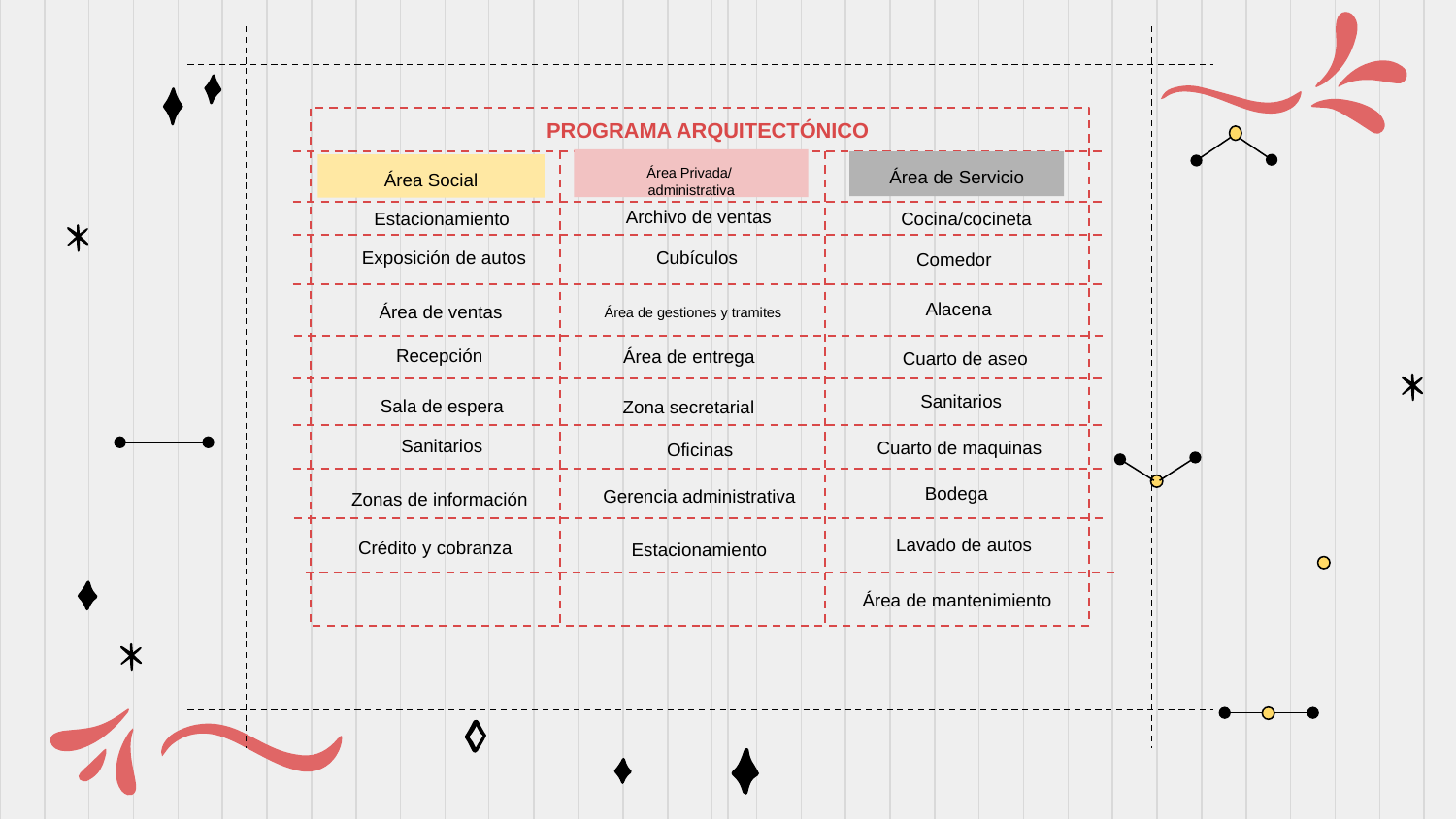

PROGRAMA ARQUITECTÓNICO

Área Privada/
administrativa
Área de Servicio
Área Social
Archivo de ventas
Cocina/cocineta
Estacionamiento

Exposición de autos
Cubículos
Comedor
Alacena
Área de ventas
Área de gestiones y tramites
Recepción
Área de entrega
Cuarto de aseo

Sanitarios
Sala de espera
Zona secretarial
Sanitarios
Cuarto de maquinas
Oficinas
Bodega
Gerencia administrativa
Zonas de información

Lavado de autos
Crédito y cobranza
Estacionamiento

Área de mantenimiento